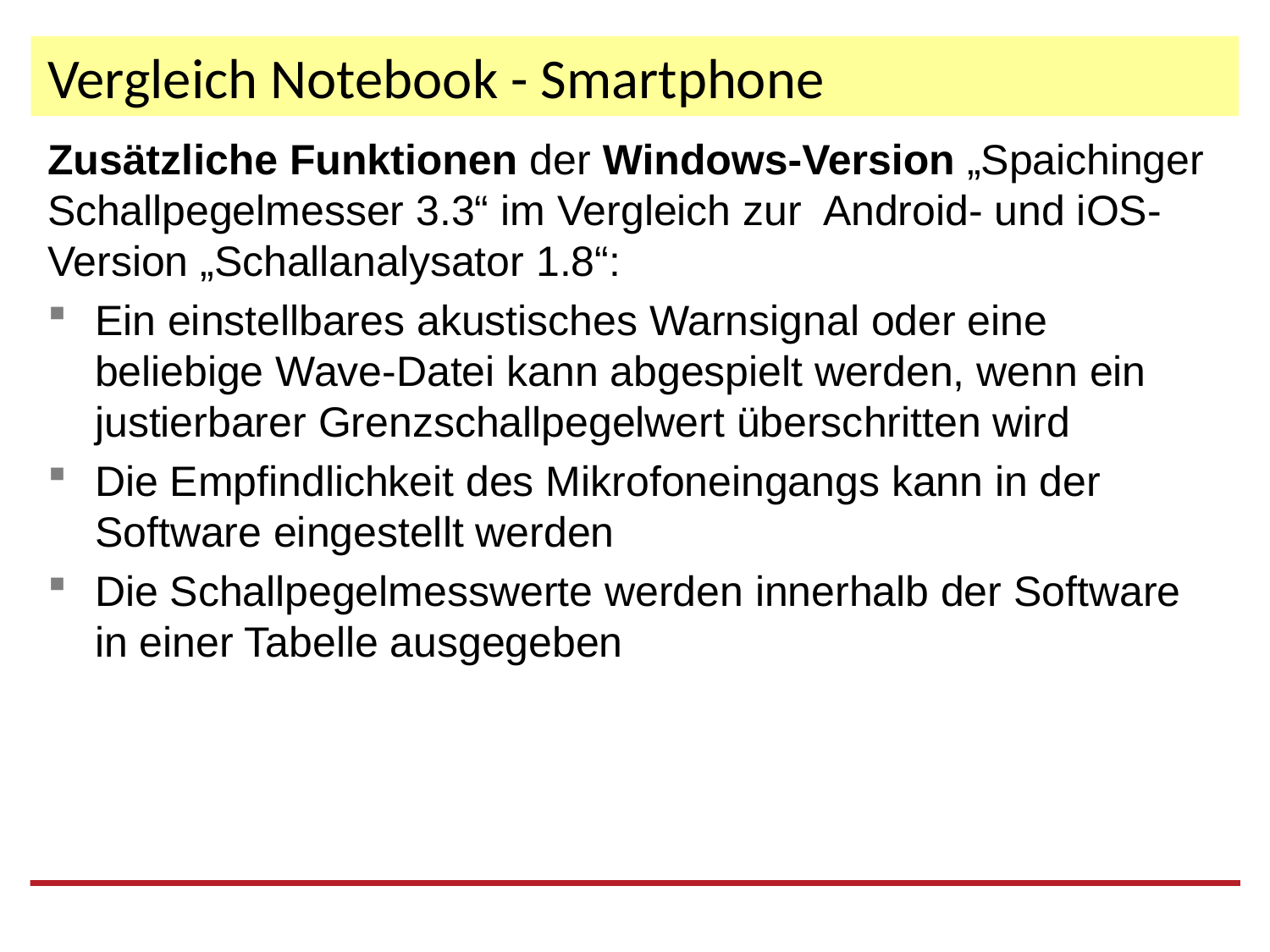

# Vergleich Notebook - Smartphone
Zusätzliche Funktionen der Windows-Version „Spaichinger Schallpegelmesser 3.3“ im Vergleich zur  Android- und iOS-Version „Schallanalysator 1.8“:
Ein einstellbares akustisches Warnsignal oder eine beliebige Wave-Datei kann abgespielt werden, wenn ein justierbarer Grenzschallpegelwert überschritten wird
Die Empfindlichkeit des Mikrofoneingangs kann in der Software eingestellt werden
Die Schallpegelmesswerte werden innerhalb der Software in einer Tabelle ausgegeben